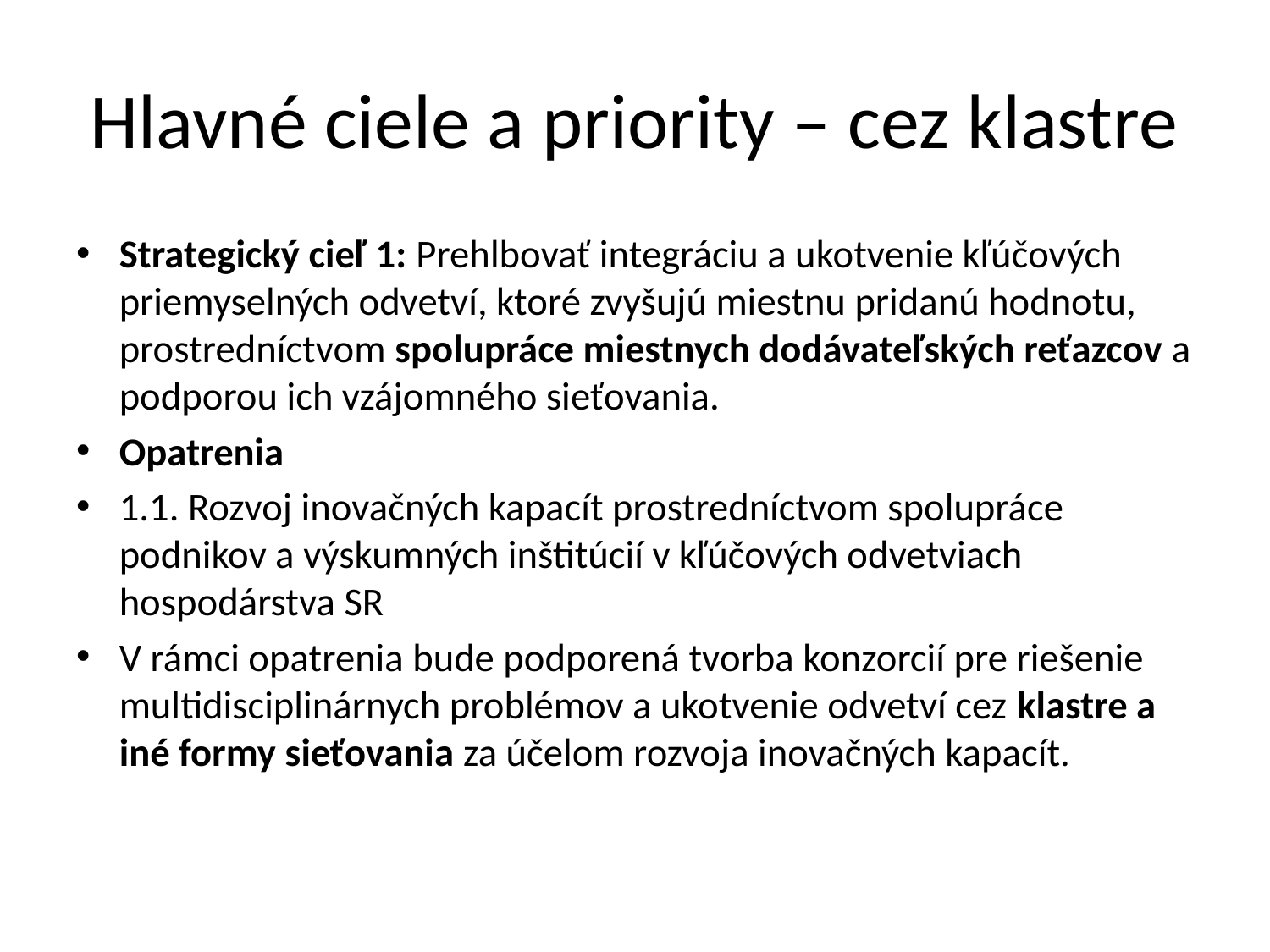

# Hlavné ciele a priority – cez klastre
Strategický cieľ 1: Prehlbovať integráciu a ukotvenie kľúčových priemyselných odvetví, ktoré zvyšujú miestnu pridanú hodnotu, prostredníctvom spolupráce miestnych dodávateľských reťazcov a podporou ich vzájomného sieťovania.
Opatrenia
1.1. Rozvoj inovačných kapacít prostredníctvom spolupráce podnikov a výskumných inštitúcií v kľúčových odvetviach hospodárstva SR
V rámci opatrenia bude podporená tvorba konzorcií pre riešenie multidisciplinárnych problémov a ukotvenie odvetví cez klastre a iné formy sieťovania za účelom rozvoja inovačných kapacít.